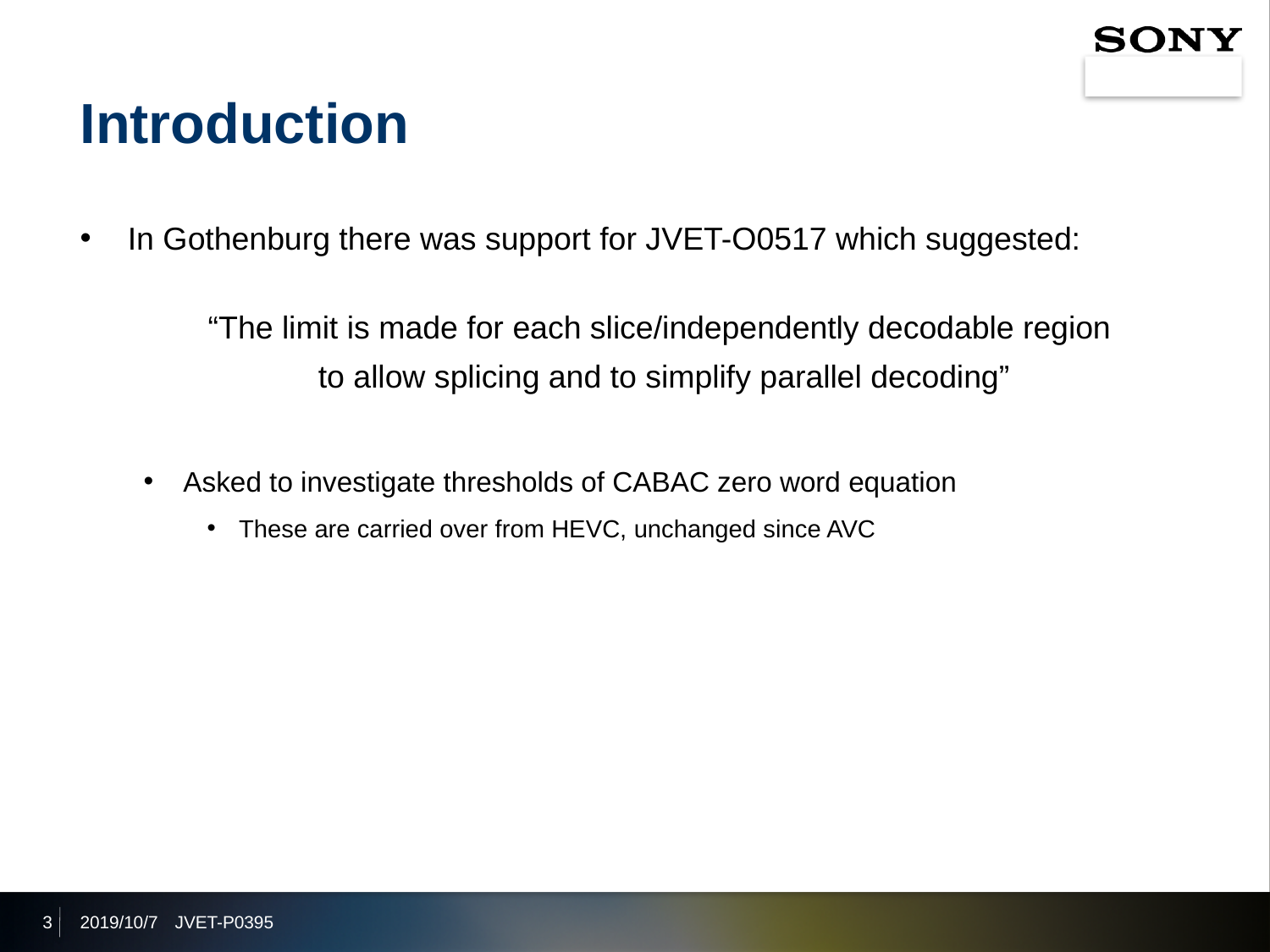

# Introduction

In Gothenburg there was support for JVET-O0517 which suggested:

“The limit is made for each slice/independently decodable region
to allow splicing and to simplify parallel decoding”

Asked to investigate thresholds of CABAC zero word equation
These are carried over from HEVC, unchanged since AVC

3
2019/10/7
JVET-P0395